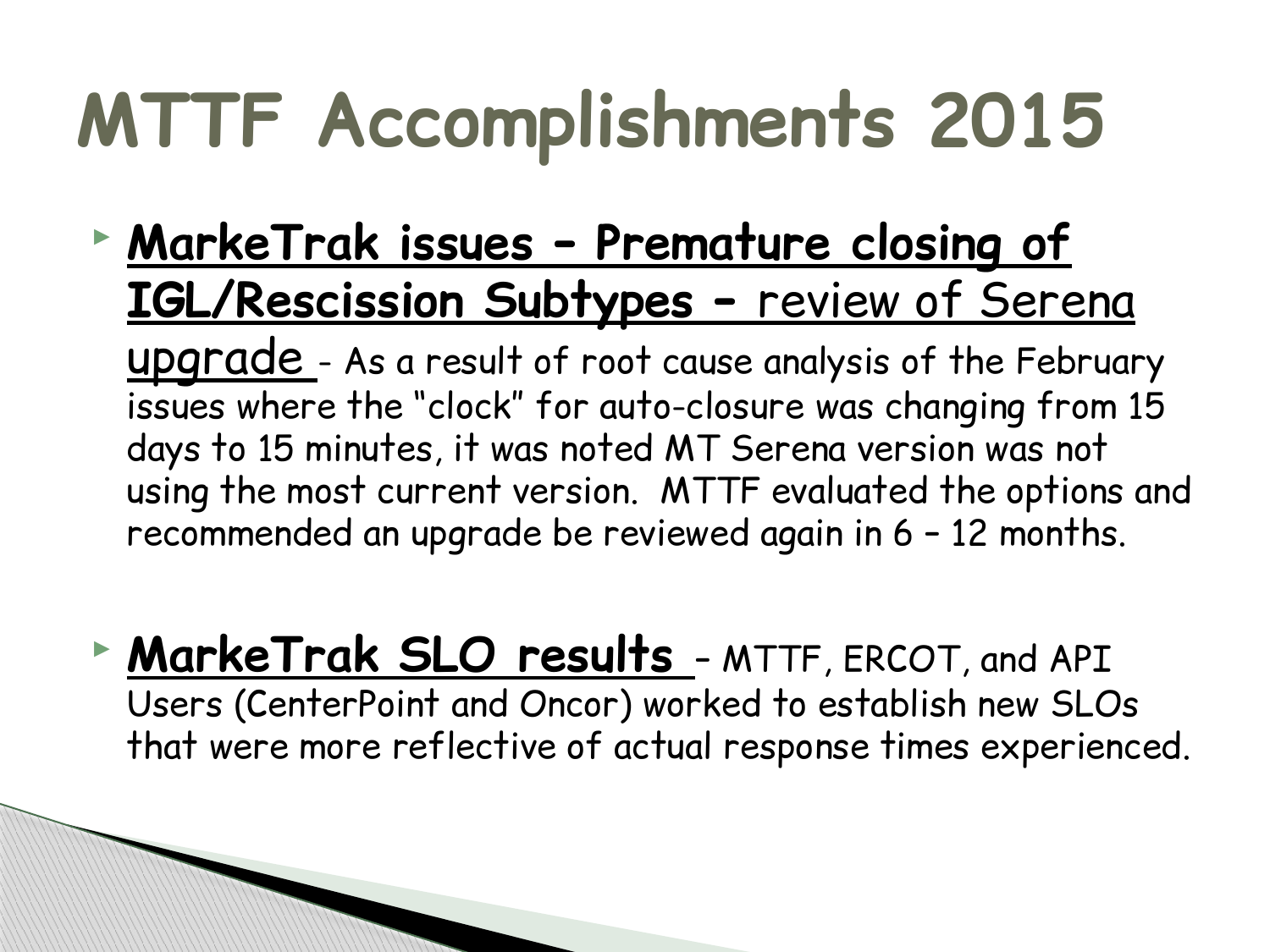

# MTTF Accomplishments 2015
MarkeTrak issues – Premature closing of IGL/Rescission Subtypes – review of Serena upgrade - As a result of root cause analysis of the February issues where the “clock” for auto-closure was changing from 15 days to 15 minutes, it was noted MT Serena version was not using the most current version.  MTTF evaluated the options and recommended an upgrade be reviewed again in 6 – 12 months.

MarkeTrak SLO results – MTTF, ERCOT, and API Users (CenterPoint and Oncor) worked to establish new SLOs that were more reflective of actual response times experienced.